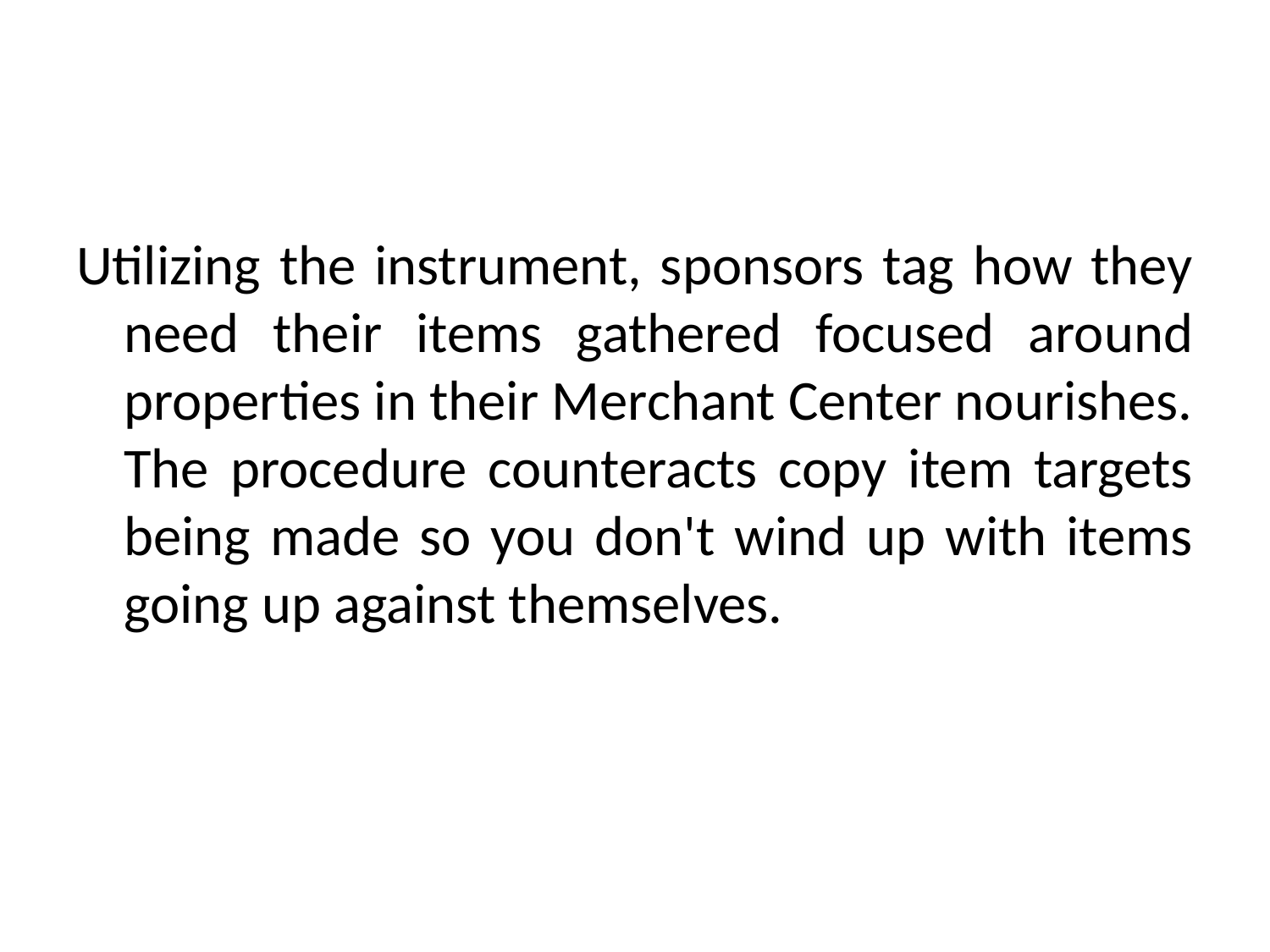

Utilizing the instrument, sponsors tag how they need their items gathered focused around properties in their Merchant Center nourishes. The procedure counteracts copy item targets being made so you don't wind up with items going up against themselves.